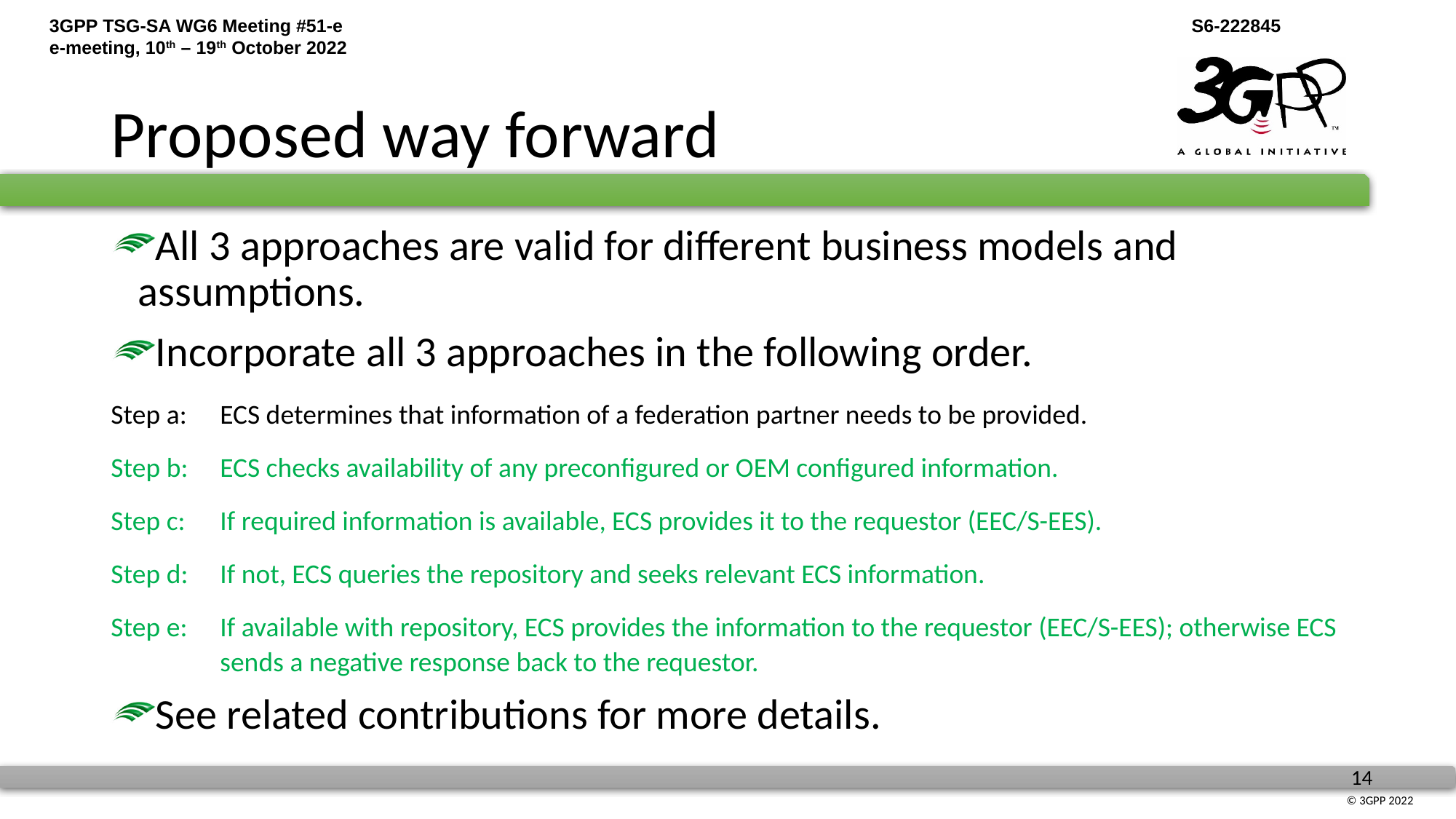

# Proposed way forward
All 3 approaches are valid for different business models and assumptions.
Incorporate all 3 approaches in the following order.
Step a:	ECS determines that information of a federation partner needs to be provided.
Step b:	ECS checks availability of any preconfigured or OEM configured information.
Step c:	If required information is available, ECS provides it to the requestor (EEC/S-EES).
Step d:	If not, ECS queries the repository and seeks relevant ECS information.
Step e:	If available with repository, ECS provides the information to the requestor (EEC/S-EES); otherwise ECS 	sends a negative response back to the requestor.
See related contributions for more details.